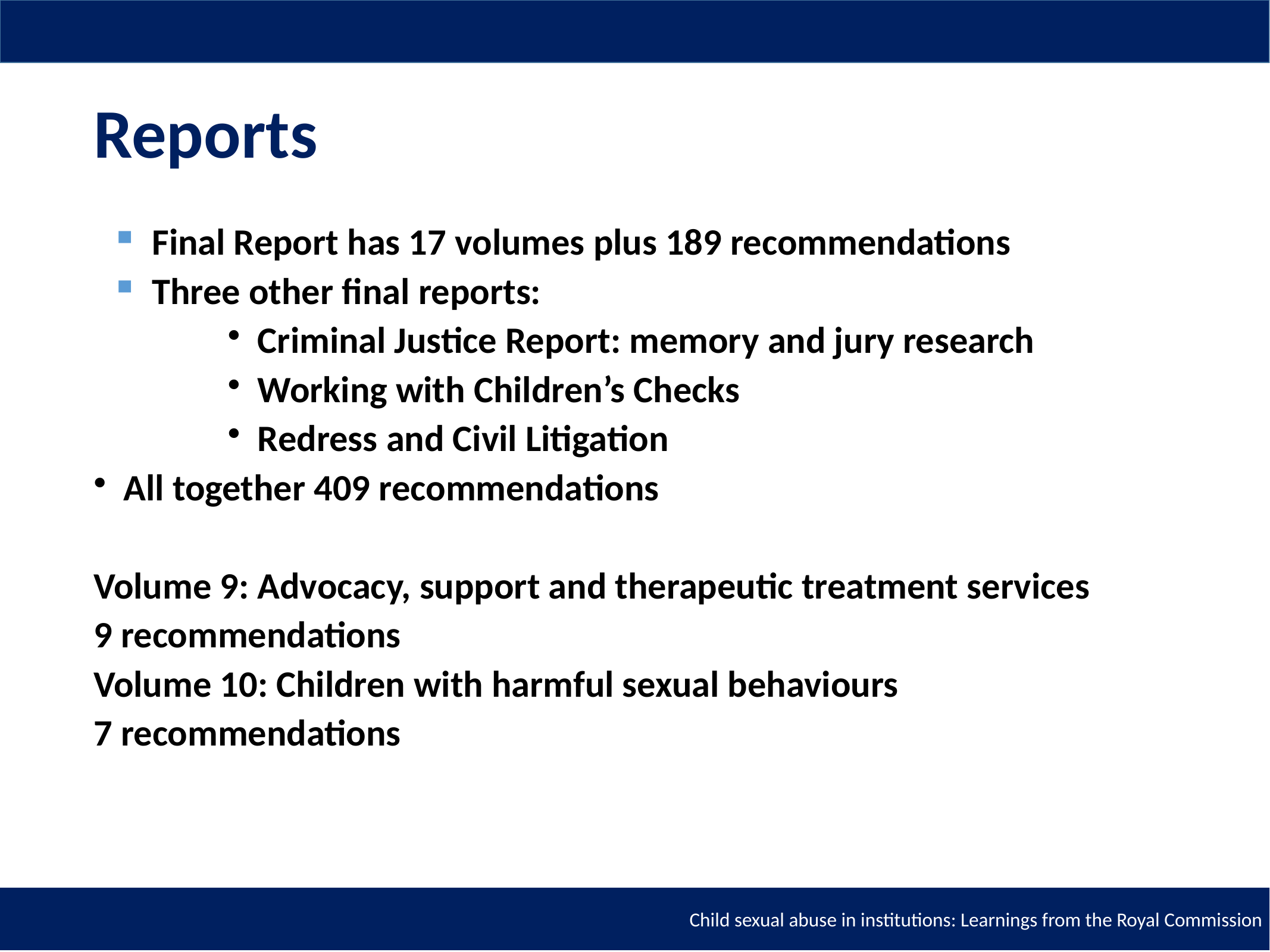

# Reports
Final Report has 17 volumes plus 189 recommendations
Three other final reports:
Criminal Justice Report: memory and jury research
Working with Children’s Checks
Redress and Civil Litigation
All together 409 recommendations

Volume 9: Advocacy, support and therapeutic treatment services
9 recommendations
Volume 10: Children with harmful sexual behaviours
7 recommendations

Child sexual abuse in institutions: Learnings from the Royal Commission